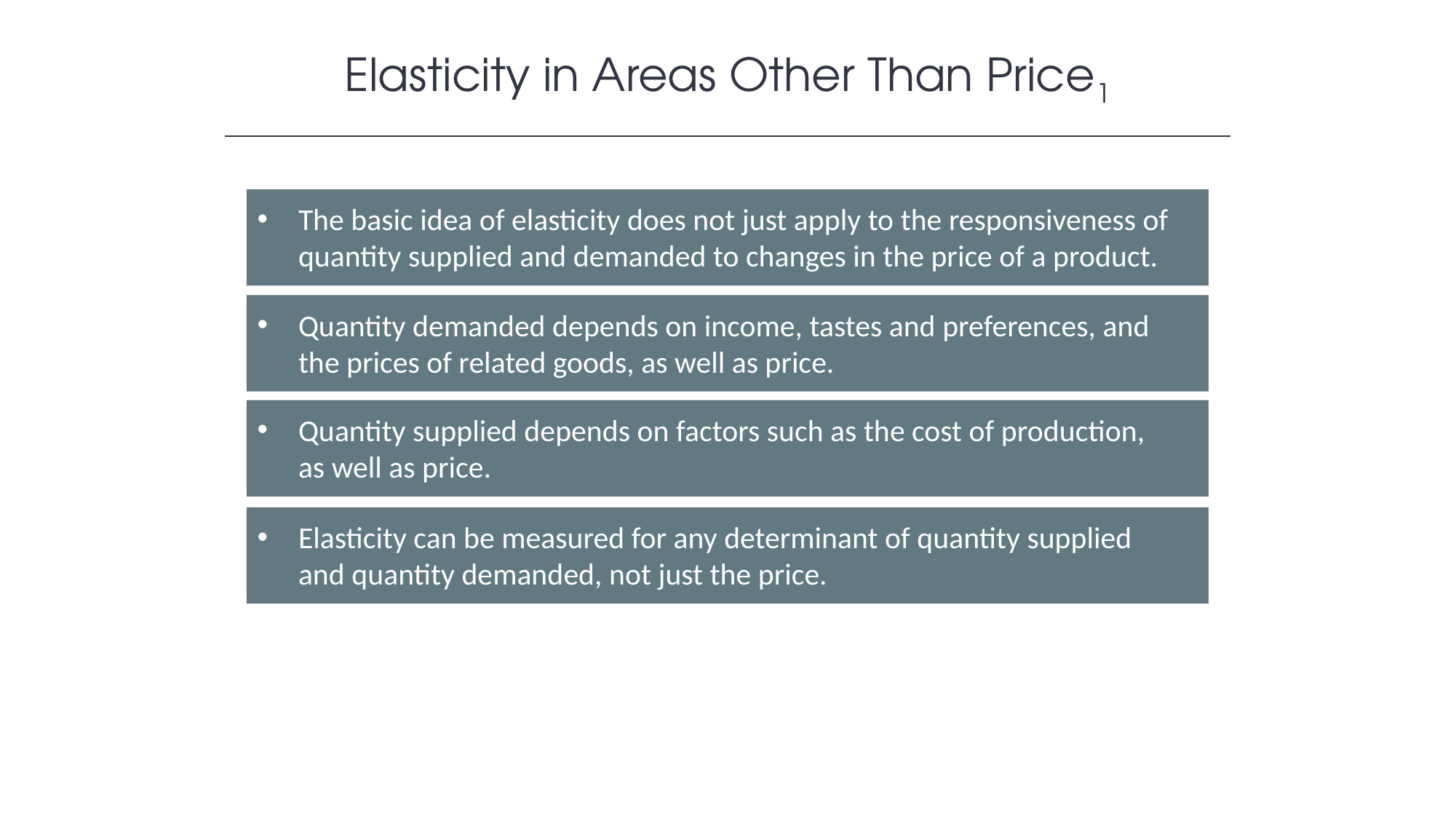

Elasticity in Areas Other Than Price1

The basic idea of elasticity does not just apply to the responsiveness of quantity supplied and demanded to changes in the price of a product.

Quantity demanded depends on income, tastes and preferences, and the prices of related goods, as well as price.

Quantity supplied depends on factors such as the cost of production, as well as price.

Elasticity can be measured for any determinant of quantity supplied and quantity demanded, not just the price.